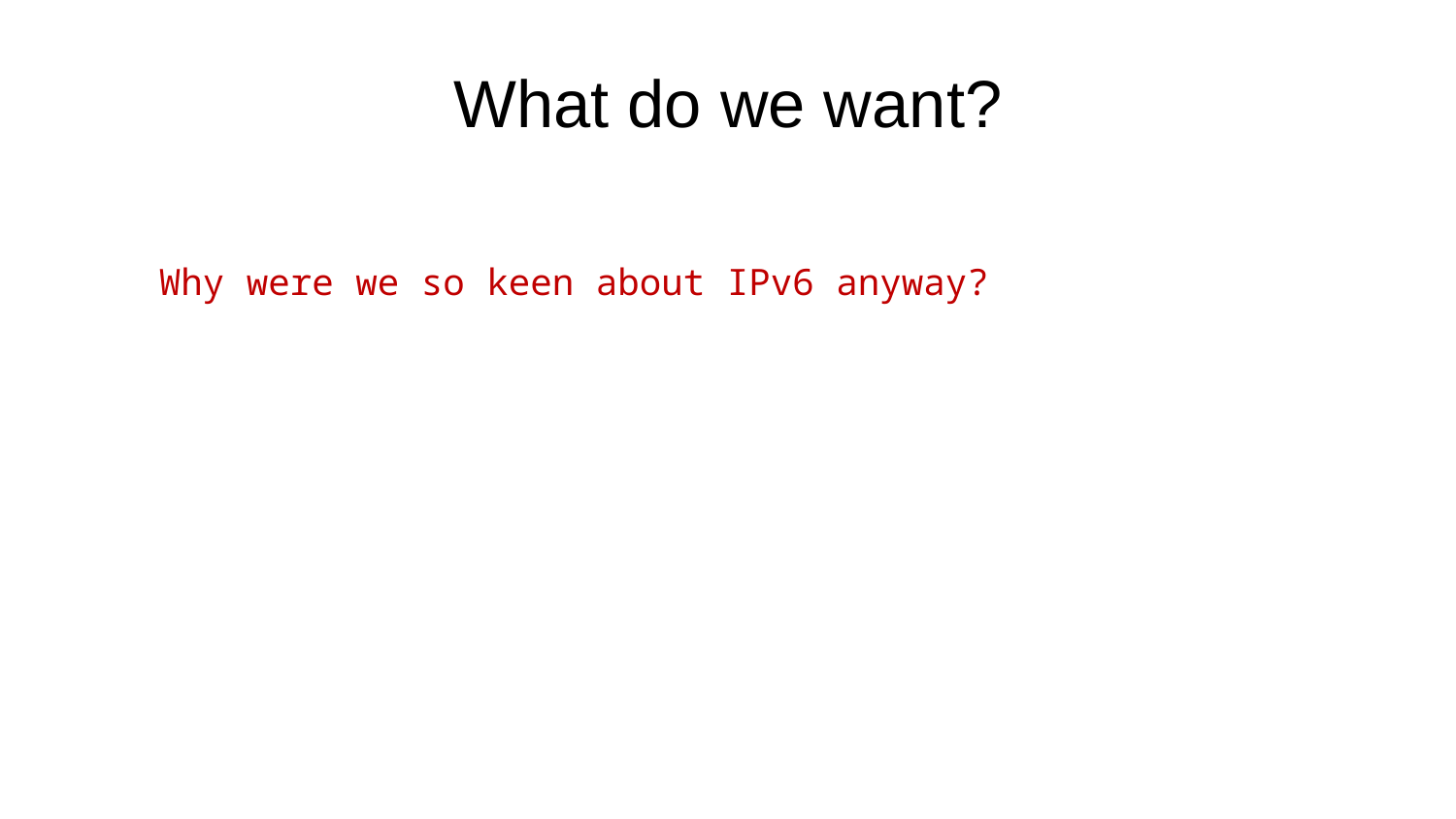

# What do we want?

Why were we so keen about IPv6 anyway?